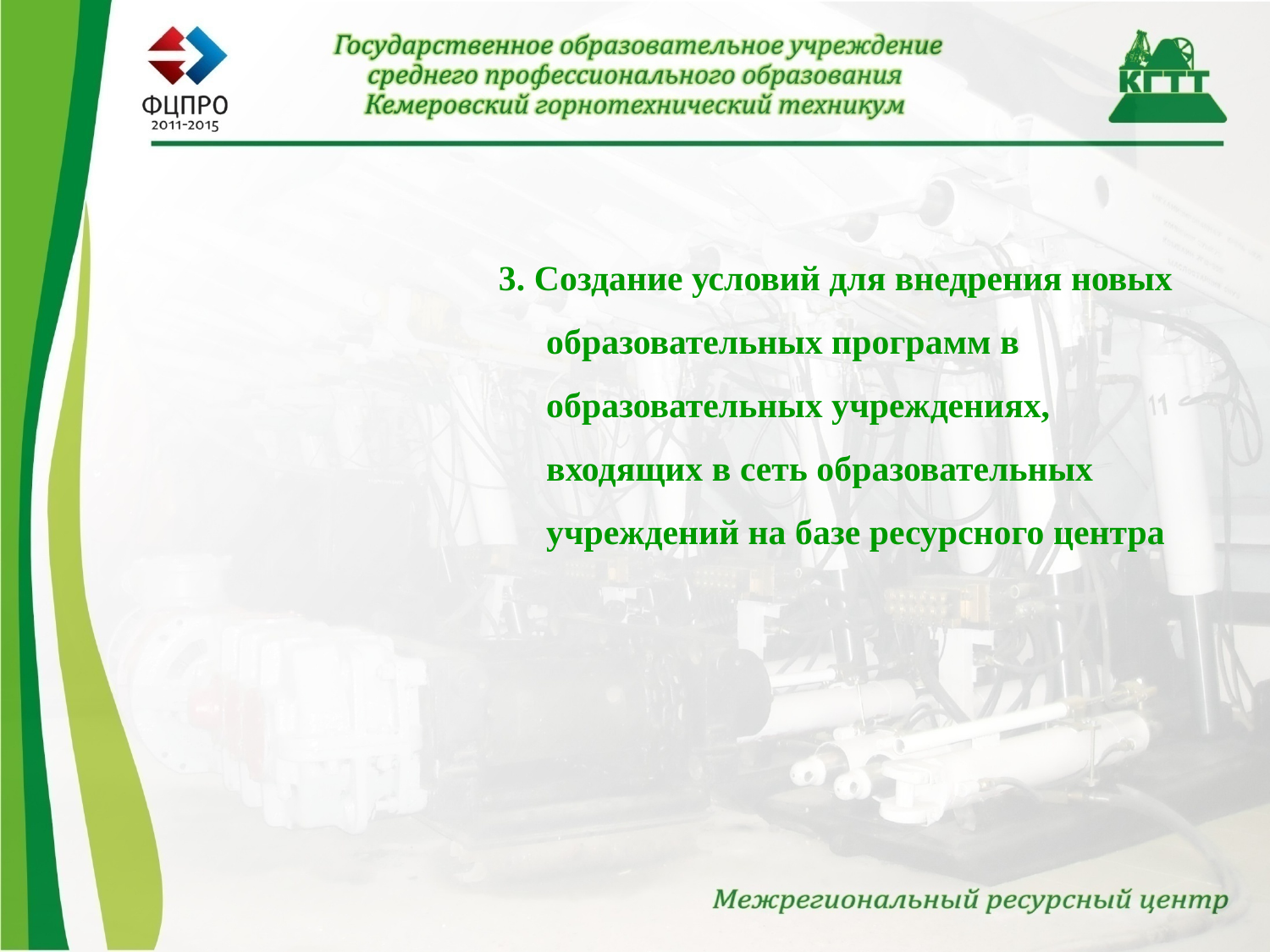

3. Создание условий для внедрения новых образовательных программ в образовательных учреждениях, входящих в сеть образовательных учреждений на базе ресурсного центра